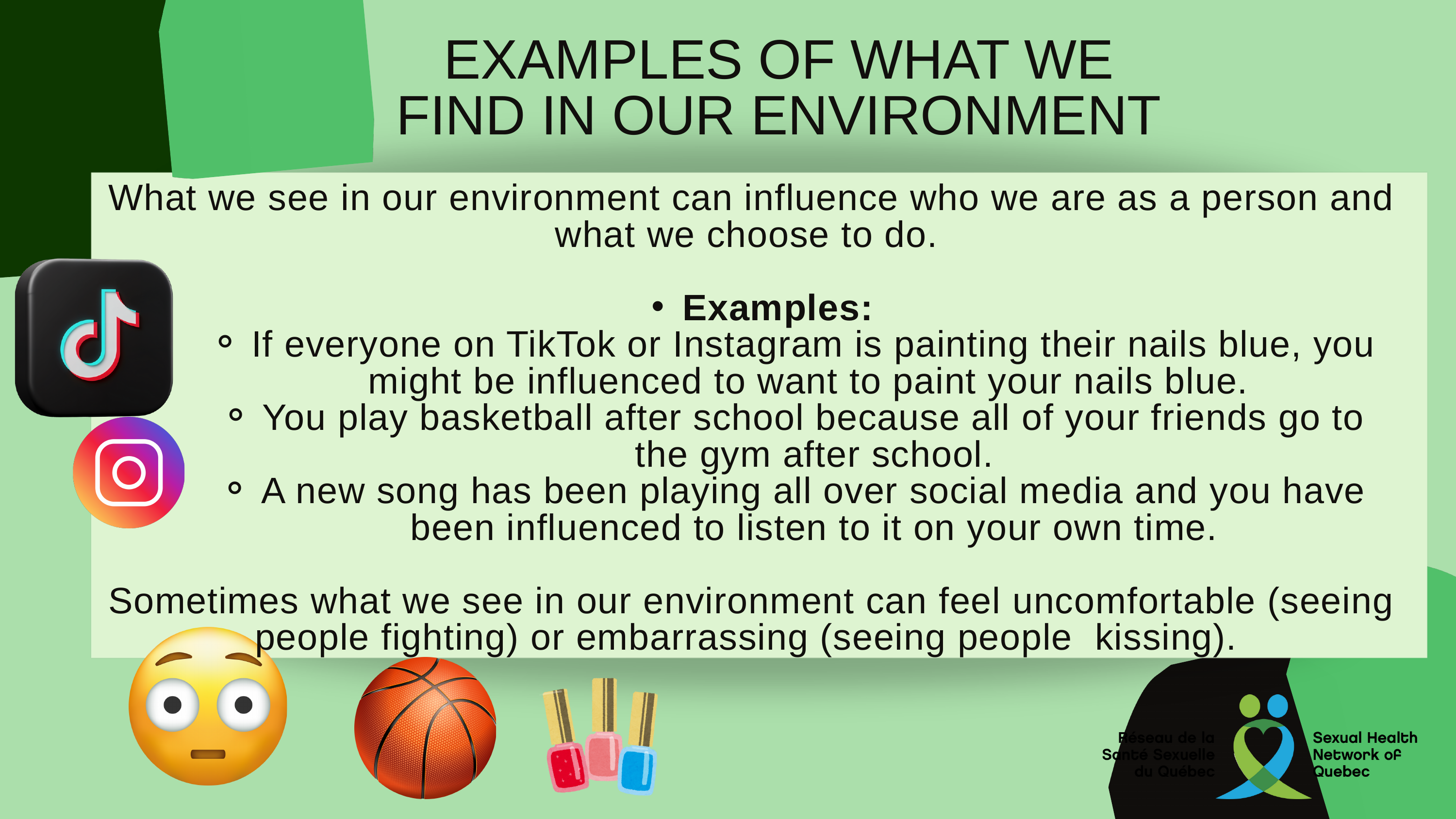

EXAMPLES OF WHAT WE FIND IN OUR ENVIRONMENT

What we see in our environment can influence who we are as a person and what we choose to do.

Examples:
If everyone on TikTok or Instagram is painting their nails blue, you might be influenced to want to paint your nails blue.
You play basketball after school because all of your friends go to the gym after school.
A new song has been playing all over social media and you have been influenced to listen to it on your own time.

Sometimes what we see in our environment can feel uncomfortable (seeing people fighting) or embarrassing (seeing people  kissing).